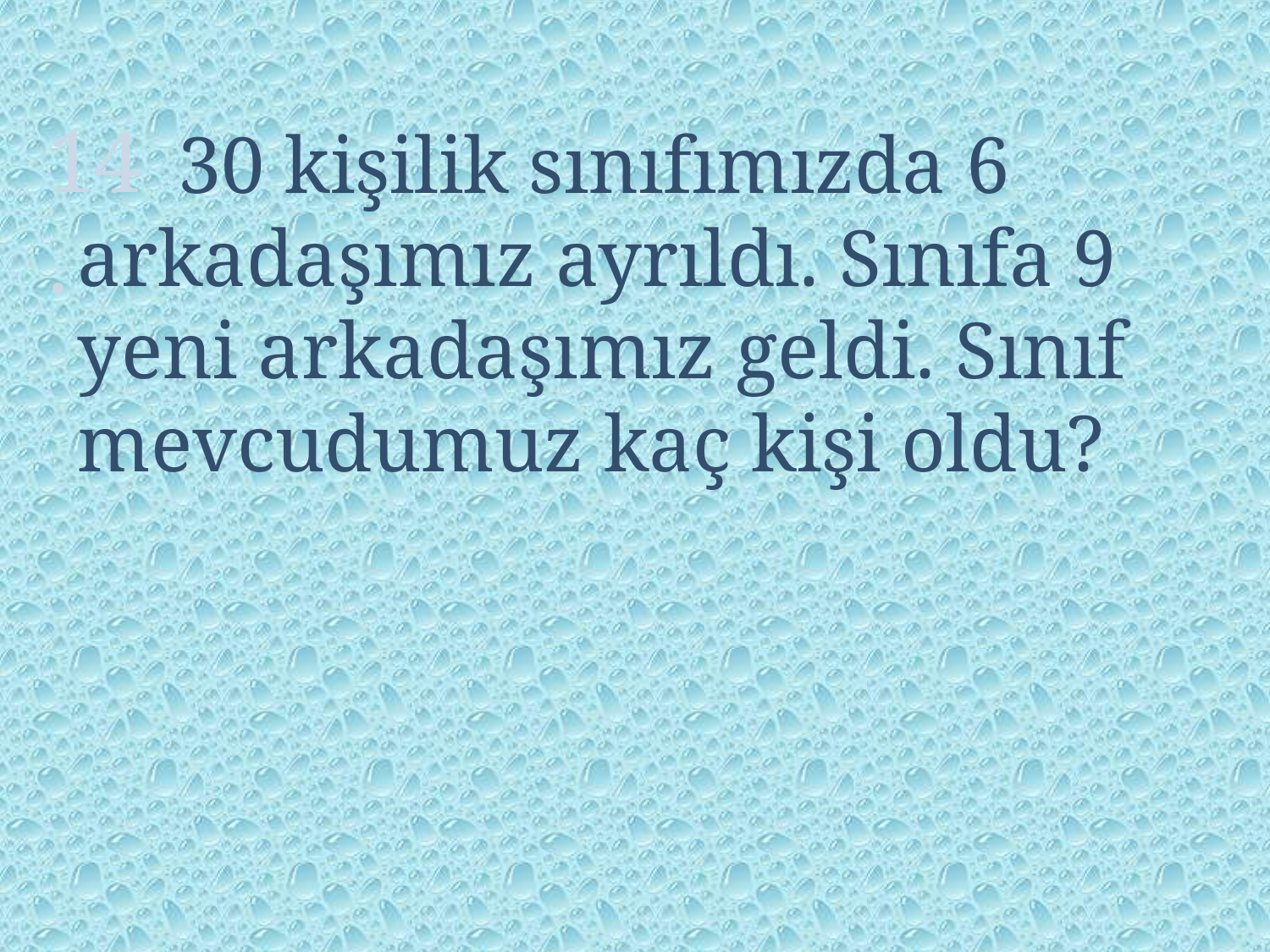

14.

     30 kişilik sınıfımızda 6 arkadaşımız ayrıldı. Sınıfa 9 yeni arkadaşımız geldi. Sınıf mevcudumuz kaç kişi oldu?